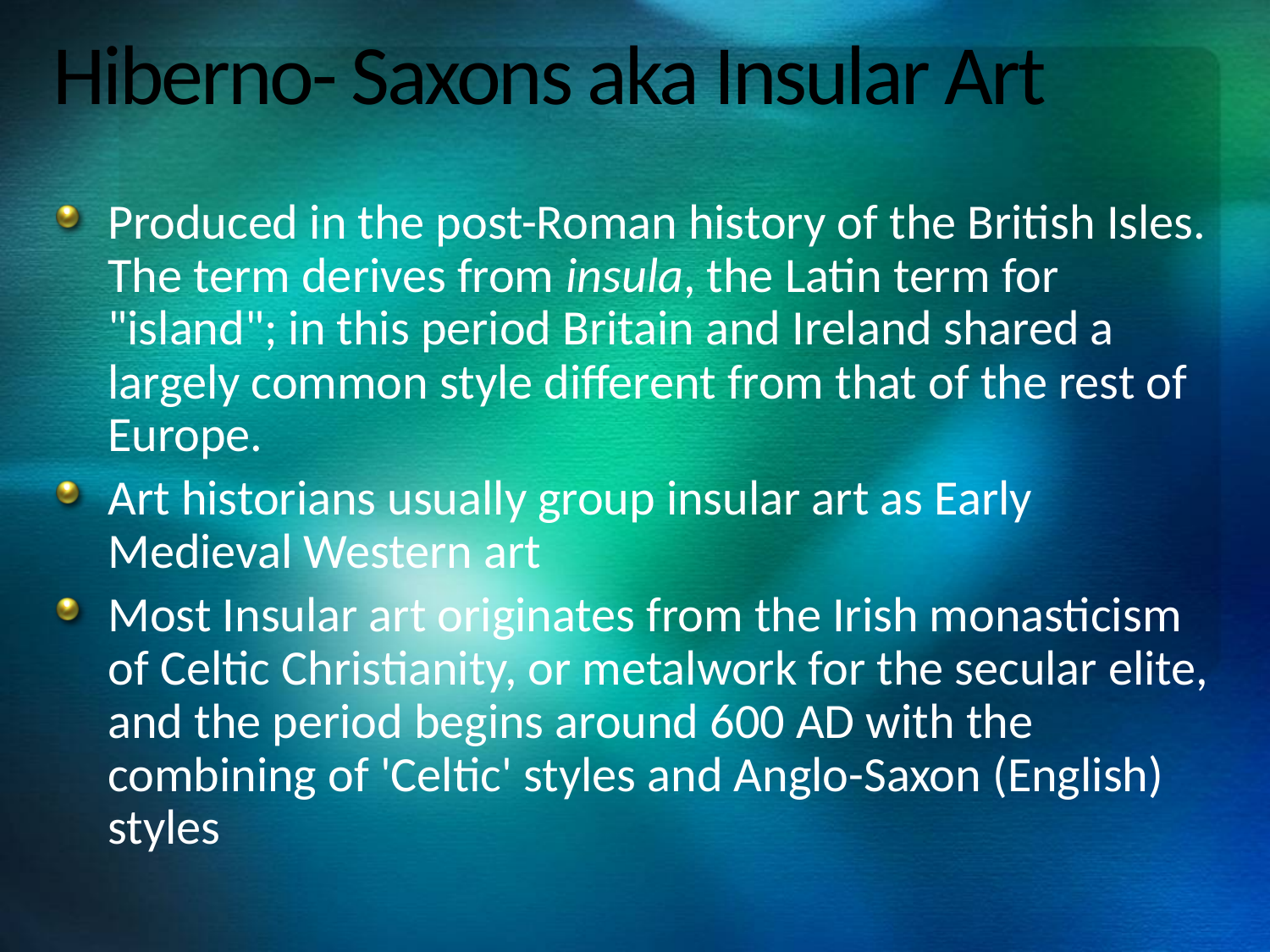

# Hiberno- Saxons aka Insular Art
Produced in the post-Roman history of the British Isles. The term derives from insula, the Latin term for "island"; in this period Britain and Ireland shared a largely common style different from that of the rest of Europe.
Art historians usually group insular art as Early Medieval Western art
Most Insular art originates from the Irish monasticism of Celtic Christianity, or metalwork for the secular elite, and the period begins around 600 AD with the combining of 'Celtic' styles and Anglo-Saxon (English) styles